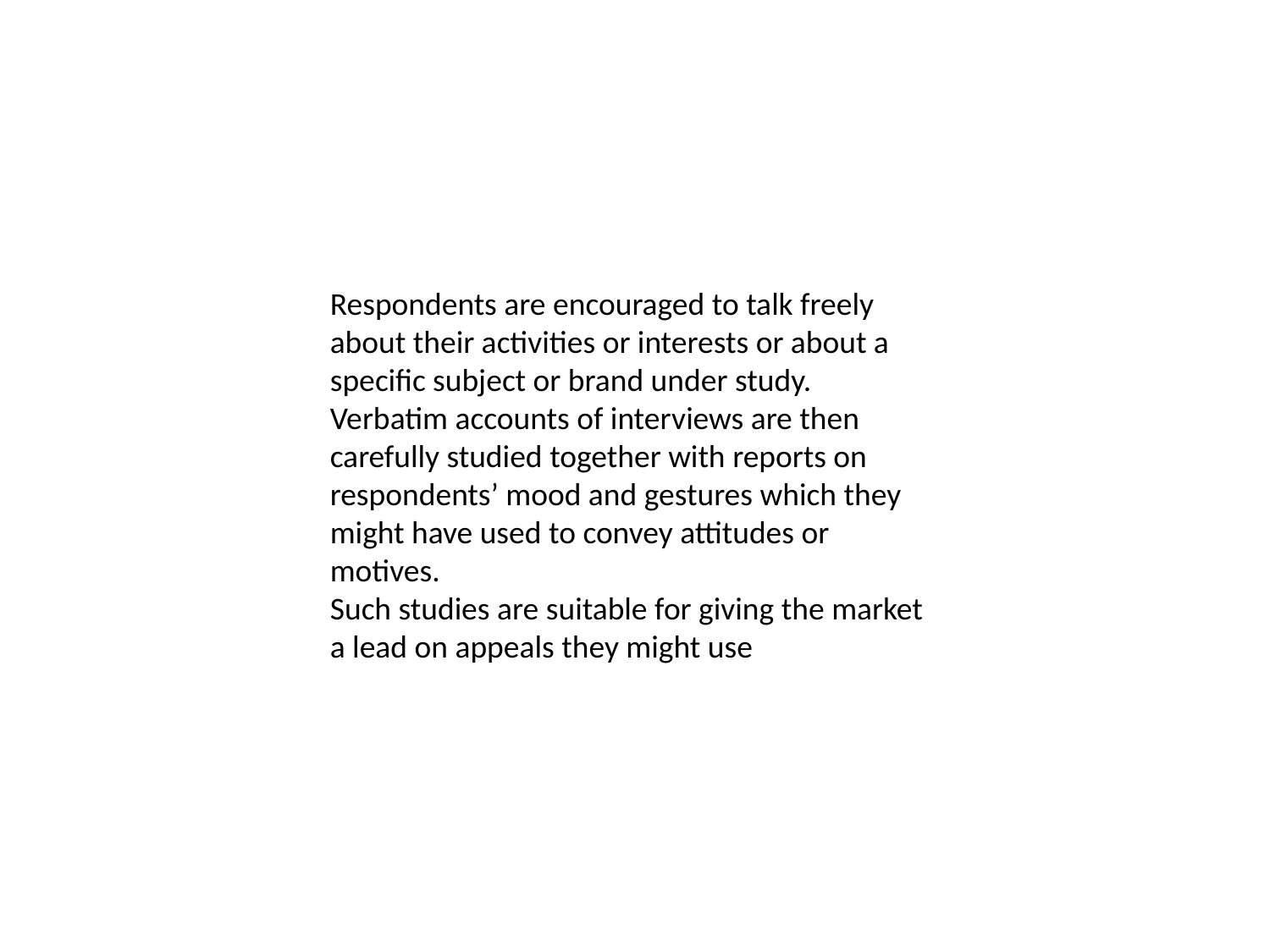

Respondents are encouraged to talk freely about their activities or interests or about a specific subject or brand under study.
Verbatim accounts of interviews are then carefully studied together with reports on respondents’ mood and gestures which they might have used to convey attitudes or motives.
Such studies are suitable for giving the market a lead on appeals they might use